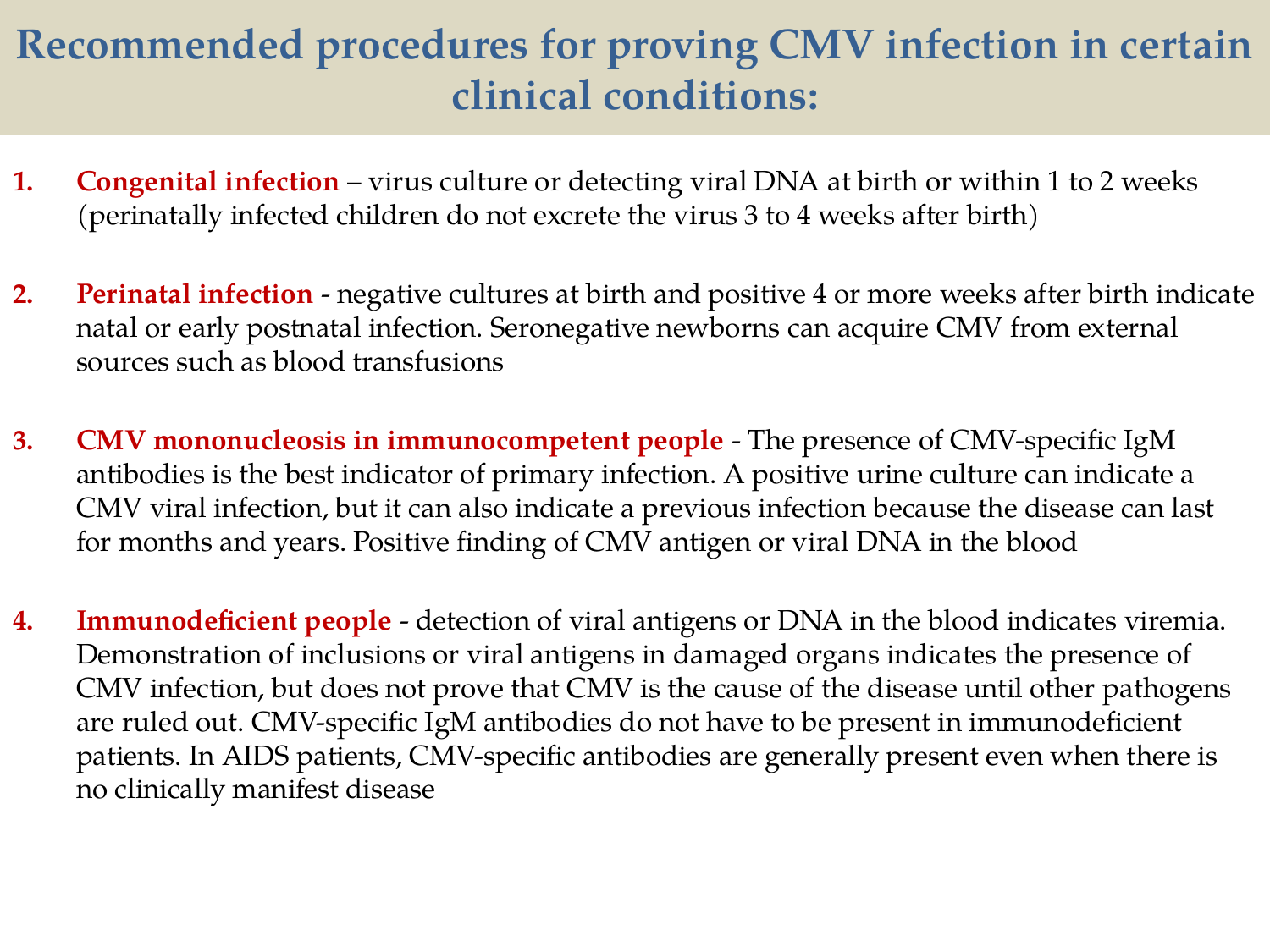

# Recommended procedures for proving CMV infection in certain clinical conditions:
Congenital infection – virus culture or detecting viral DNA at birth or within 1 to 2 weeks (perinatally infected children do not excrete the virus 3 to 4 weeks after birth)

Perinatal infection - negative cultures at birth and positive 4 or more weeks after birth indicate natal or early postnatal infection. Seronegative newborns can acquire CMV from external sources such as blood transfusions

CMV mononucleosis in immunocompetent people - The presence of CMV-specific IgM antibodies is the best indicator of primary infection. A positive urine culture can indicate a CMV viral infection, but it can also indicate a previous infection because the disease can last for months and years. Positive finding of CMV antigen or viral DNA in the blood

Immunodeficient people - detection of viral antigens or DNA in the blood indicates viremia. Demonstration of inclusions or viral antigens in damaged organs indicates the presence of CMV infection, but does not prove that CMV is the cause of the disease until other pathogens are ruled out. CMV-specific IgM antibodies do not have to be present in immunodeficient patients. In AIDS patients, CMV-specific antibodies are generally present even when there is no clinically manifest disease